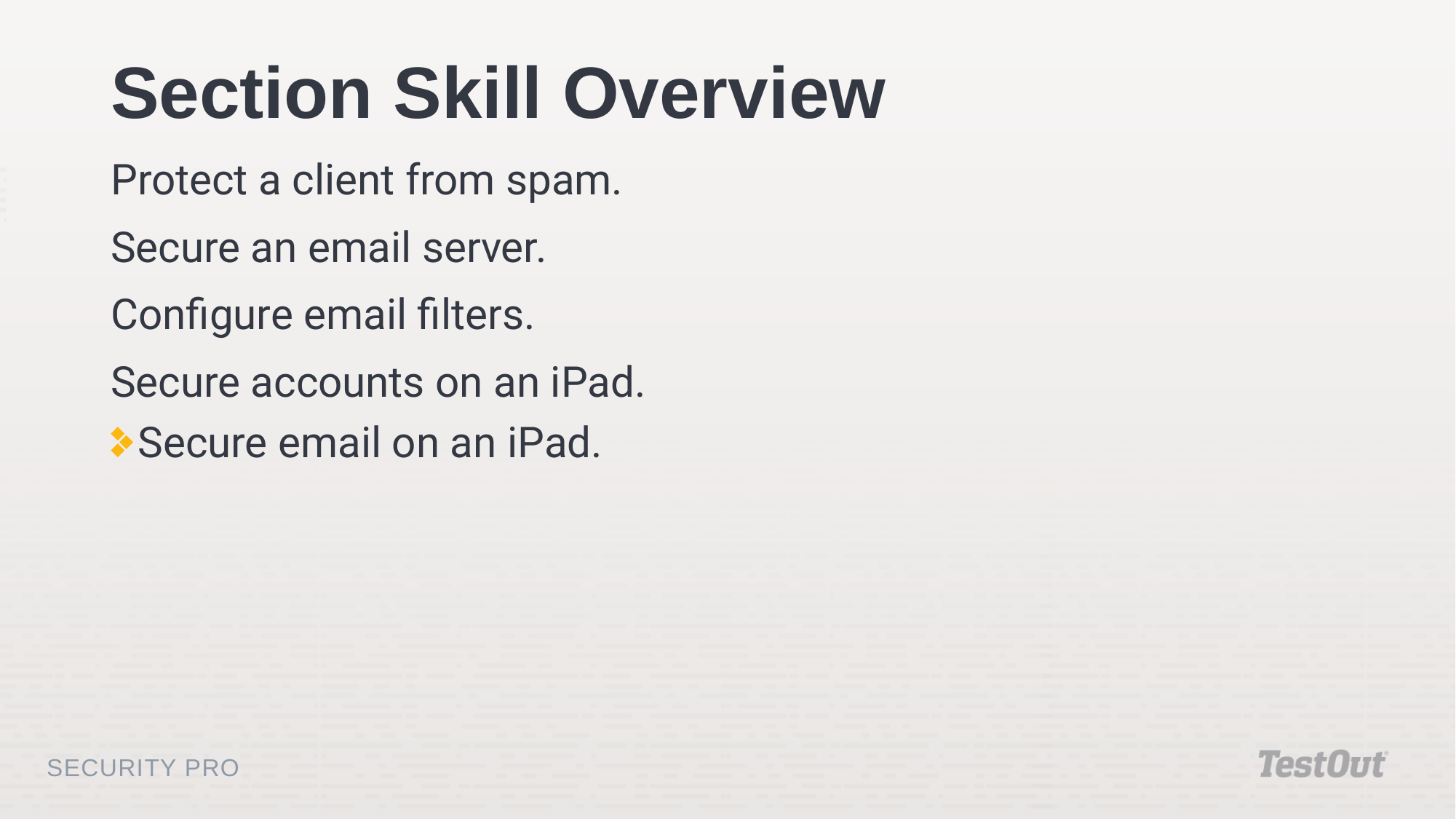

# Section Skill Overview
Protect a client from spam.
Secure an email server.
Configure email filters.
Secure accounts on an iPad.
Secure email on an iPad.
Security Pro